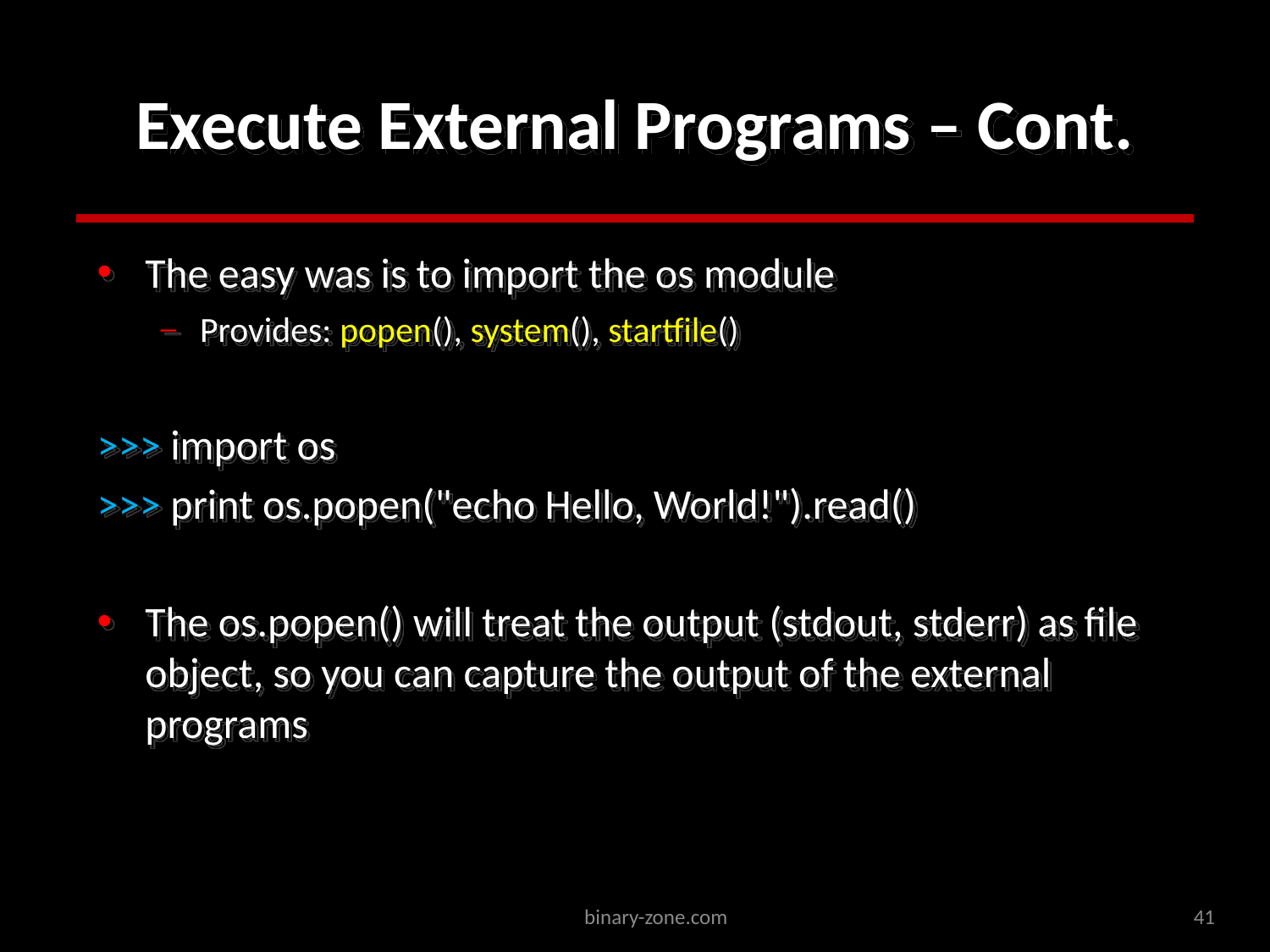

# Execute External Programs – Cont.
The easy was is to import the os module
Provides: popen(), system(), startfile()

>>> import os
>>> print os.popen("echo Hello, World!").read()

The os.popen() will treat the output (stdout, stderr) as file object, so you can capture the output of the external programs